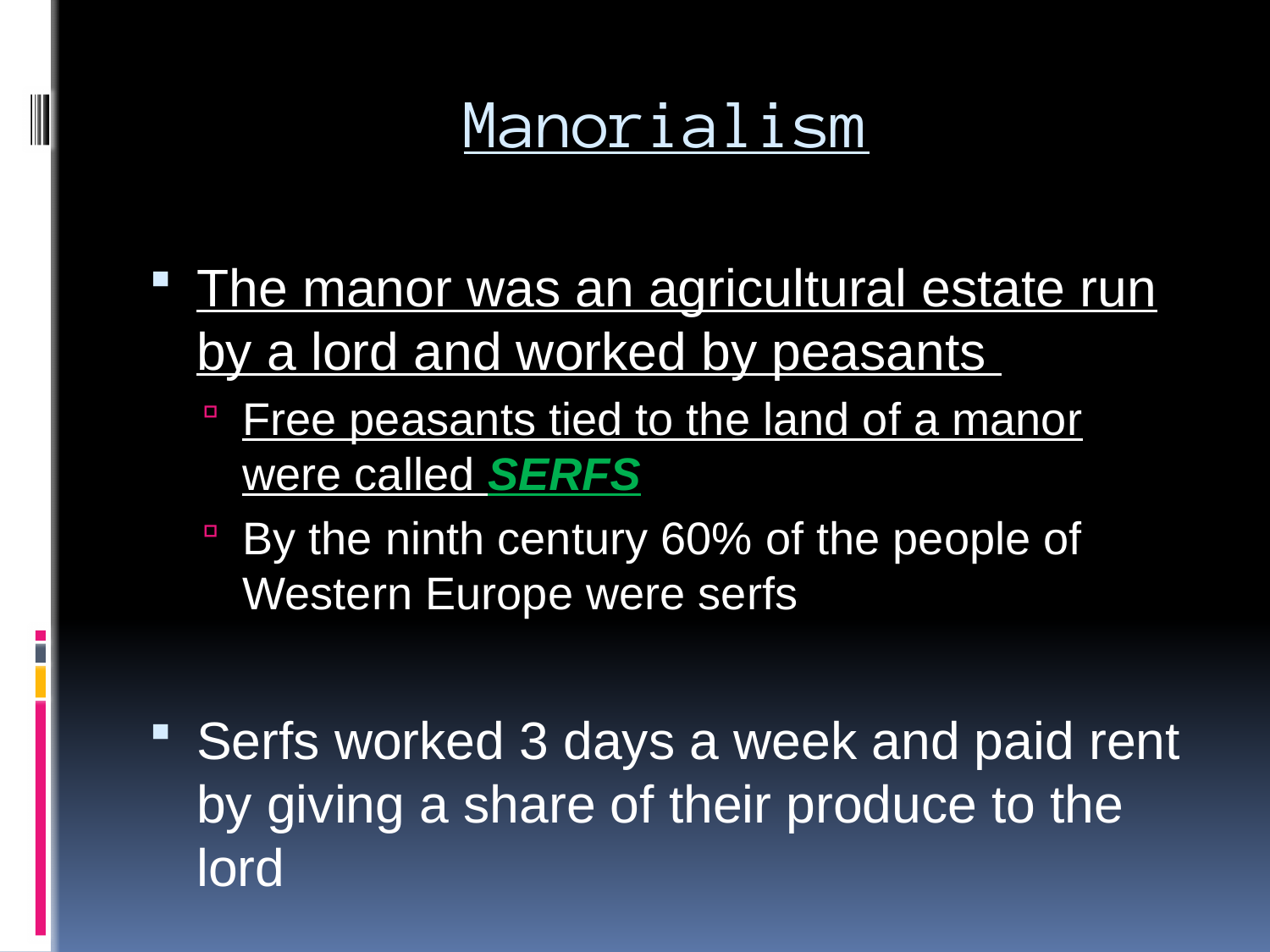

# Manorialism
The manor was an agricultural estate run by a lord and worked by peasants
Free peasants tied to the land of a manor were called SERFS
By the ninth century 60% of the people of Western Europe were serfs

Serfs worked 3 days a week and paid rent by giving a share of their produce to the lord